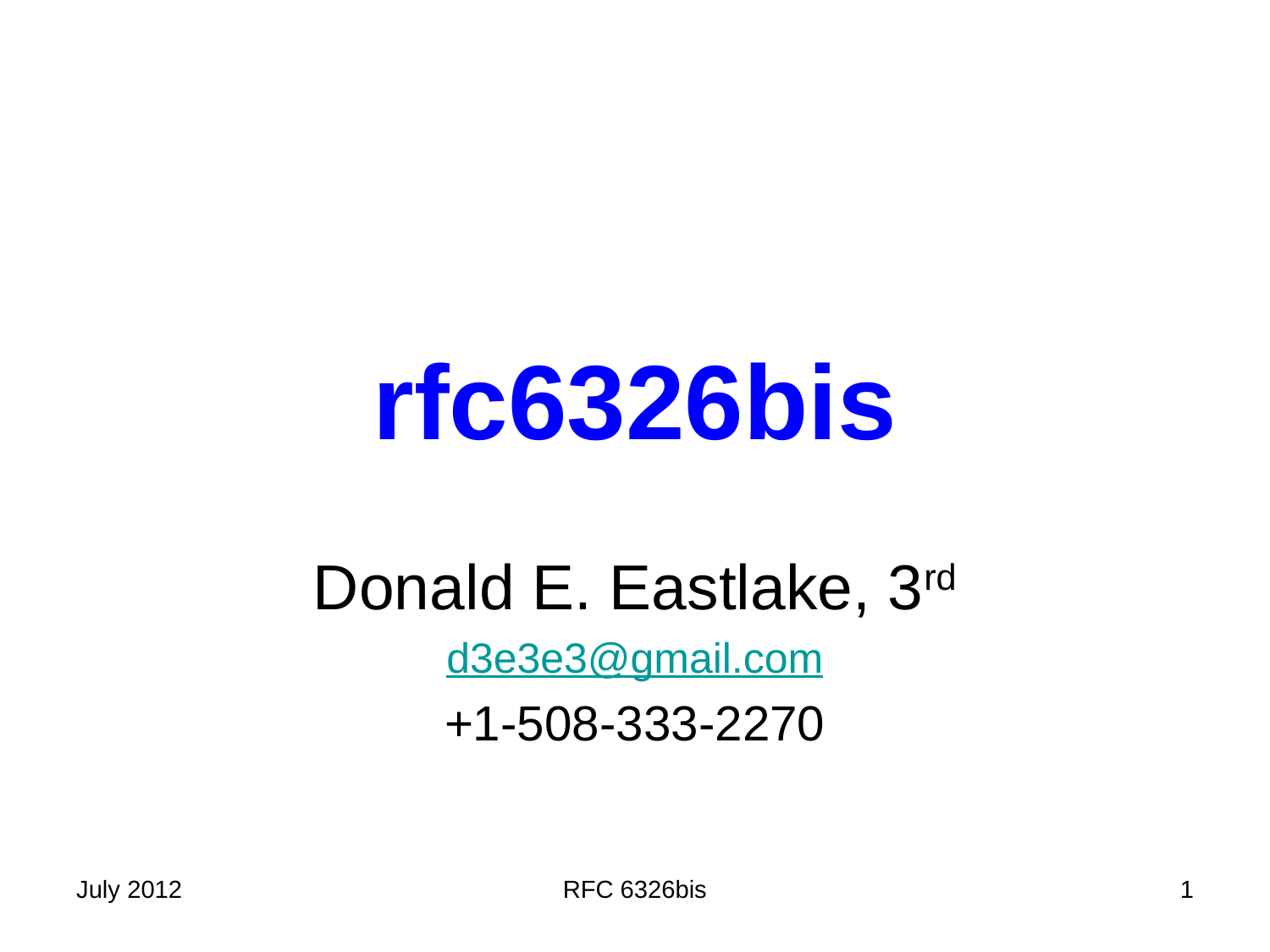

# rfc6326bis
Donald E. Eastlake, 3rd
d3e3e3@gmail.com
+1-508-333-2270
July 2012
RFC 6326bis
1